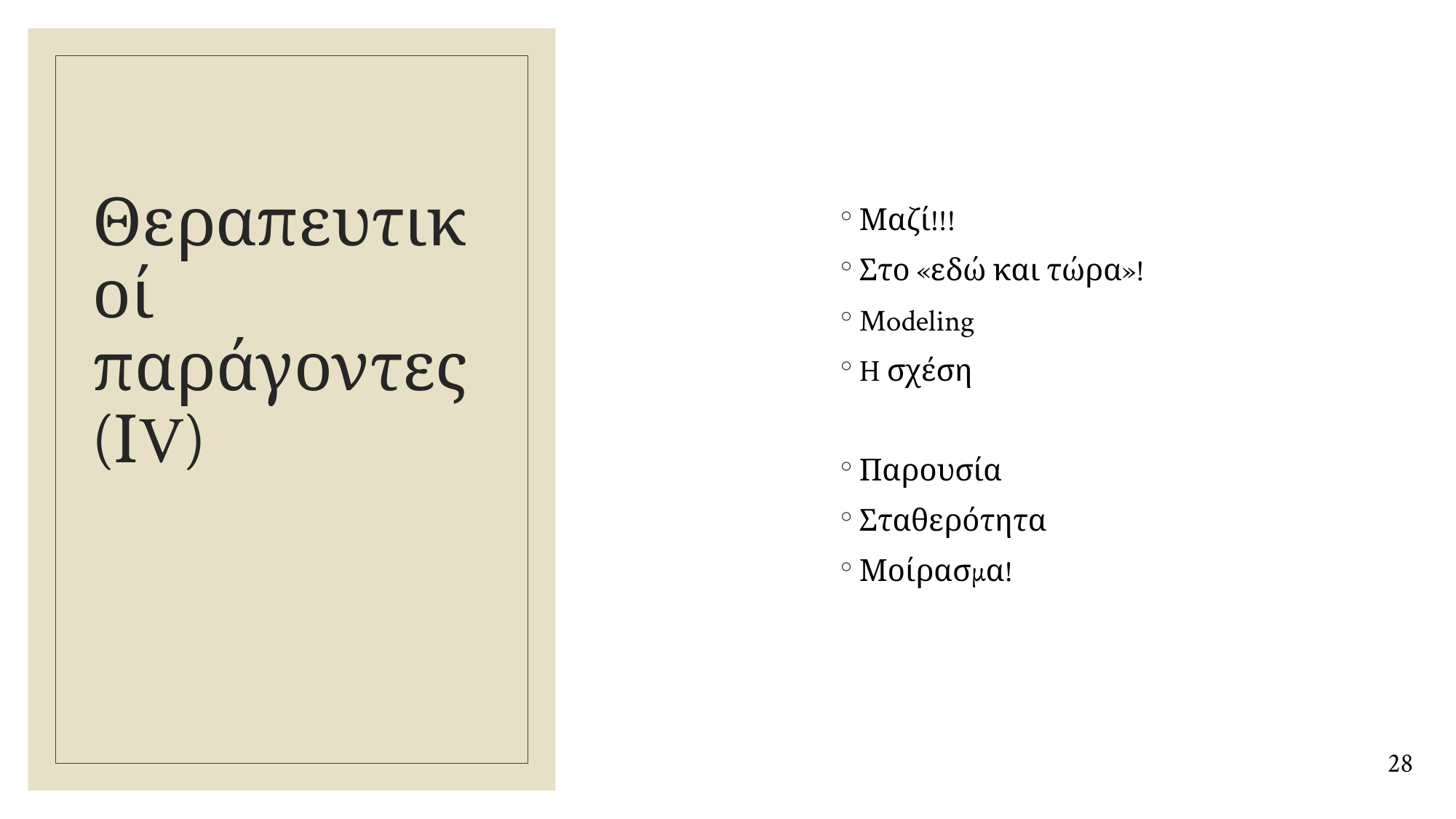

Μαζί!!!
Στο «εδώ και τώρα»!
Modeling
H σχέση

Παρουσία
Σταθερότητα
Μοίρασμα!
# Θεραπευτικοί παράγοντες (ΙV)
28